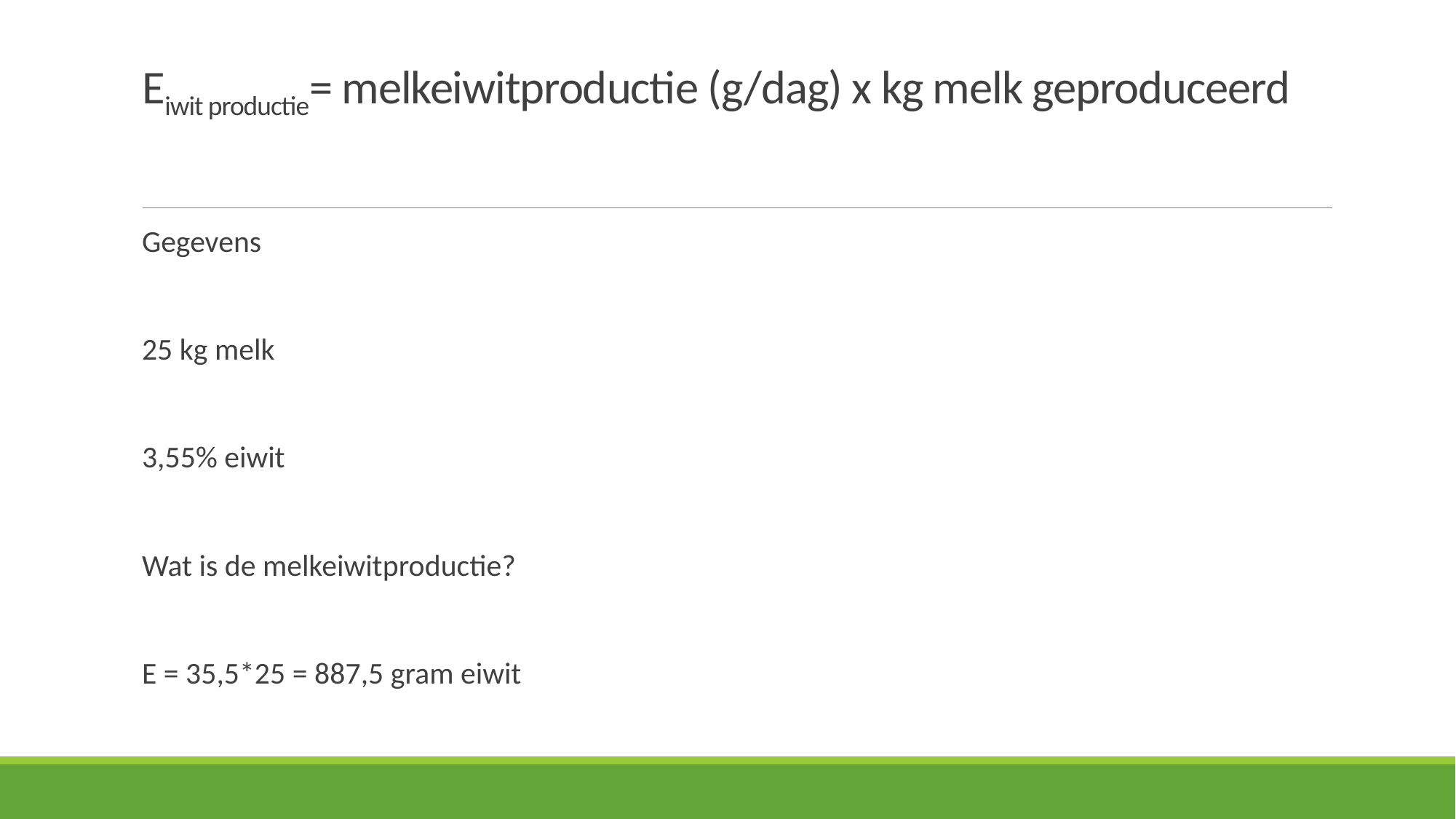

# Eiwit productie= melkeiwitproductie (g/dag) x kg melk geproduceerd
Gegevens

25 kg melk

3,55% eiwit

Wat is de melkeiwitproductie?

E = 35,5*25 = 887,5 gram eiwit